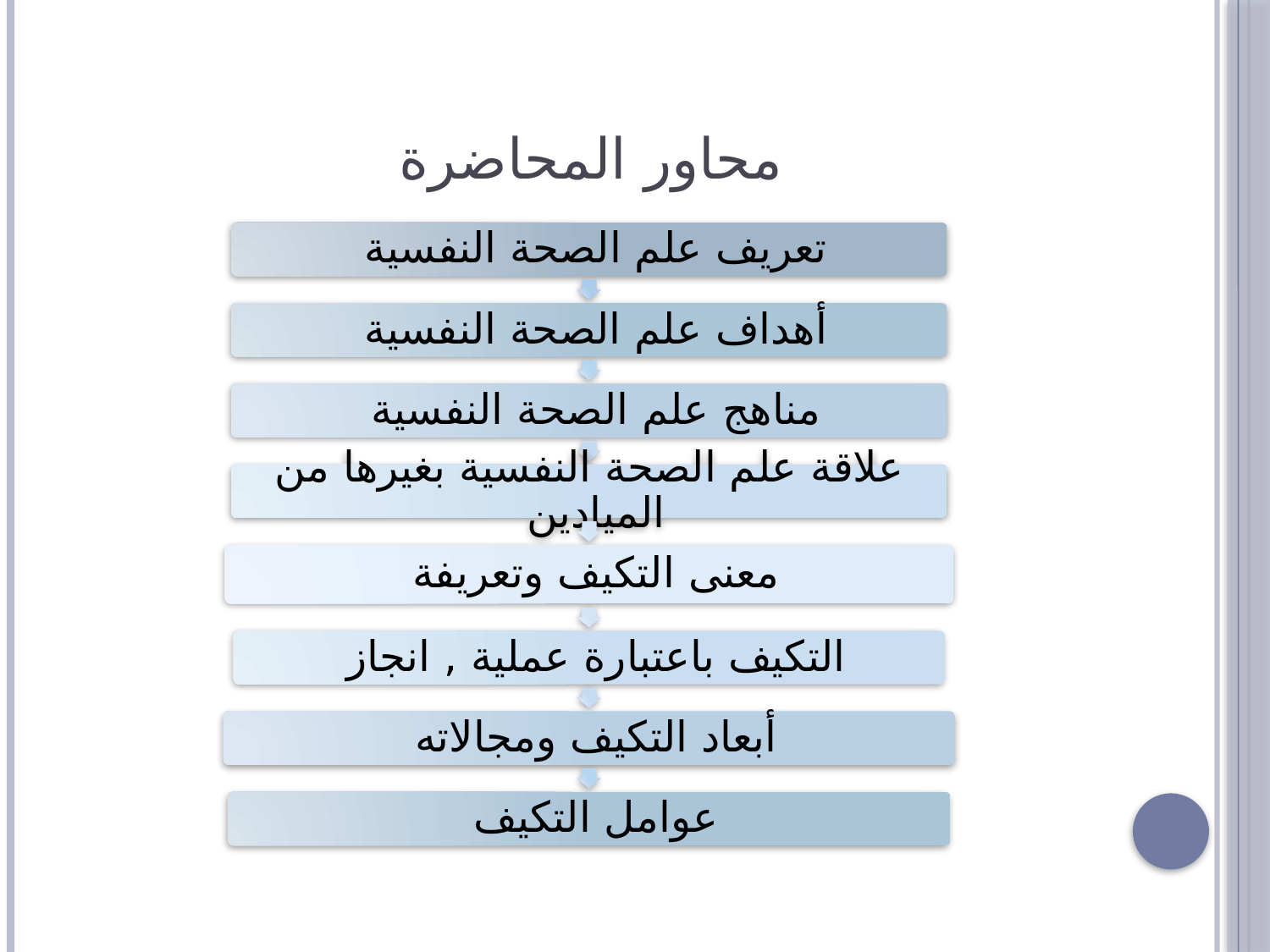

# محاور المحاضرة
تعريف علم الصحة النفسية

أهداف علم الصحة النفسية

مناهج علم الصحة النفسية

علاقة علم الصحة النفسية بغيرها من الميادين

معنى التكيف وتعريفة

التكيف باعتبارة عملية , انجاز

أبعاد التكيف ومجالاته

عوامل التكيف